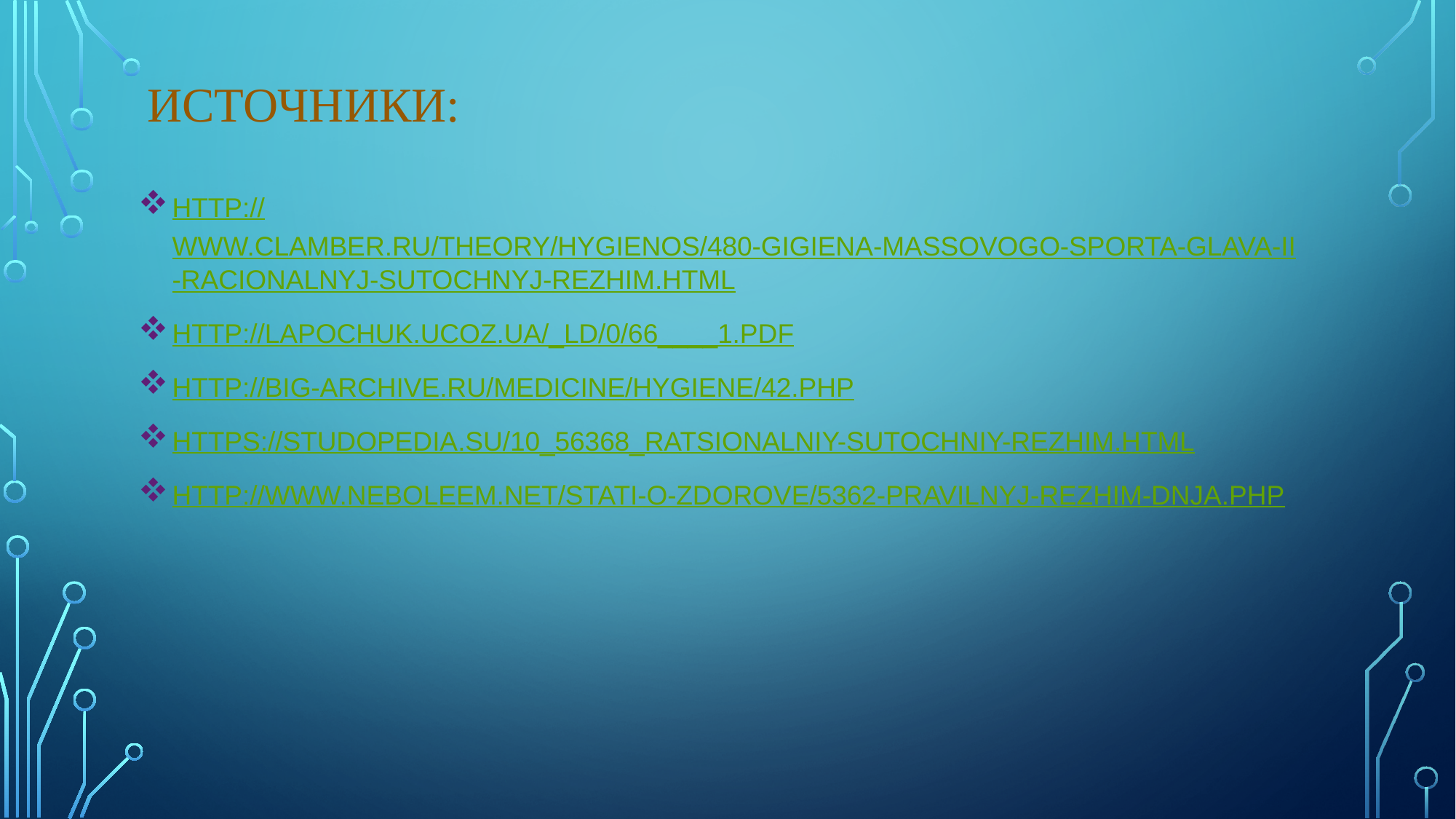

# Источники:
http://www.clamber.ru/theory/hygienos/480-gigiena-massovogo-sporta-glava-ii-racionalnyj-sutochnyj-rezhim.html
http://lapochuk.ucoz.ua/_ld/0/66____1.pdf
http://big-archive.ru/medicine/hygiene/42.php
https://studopedia.su/10_56368_ratsionalniy-sutochniy-rezhim.html
http://www.neboleem.net/stati-o-zdorove/5362-pravilnyj-rezhim-dnja.php